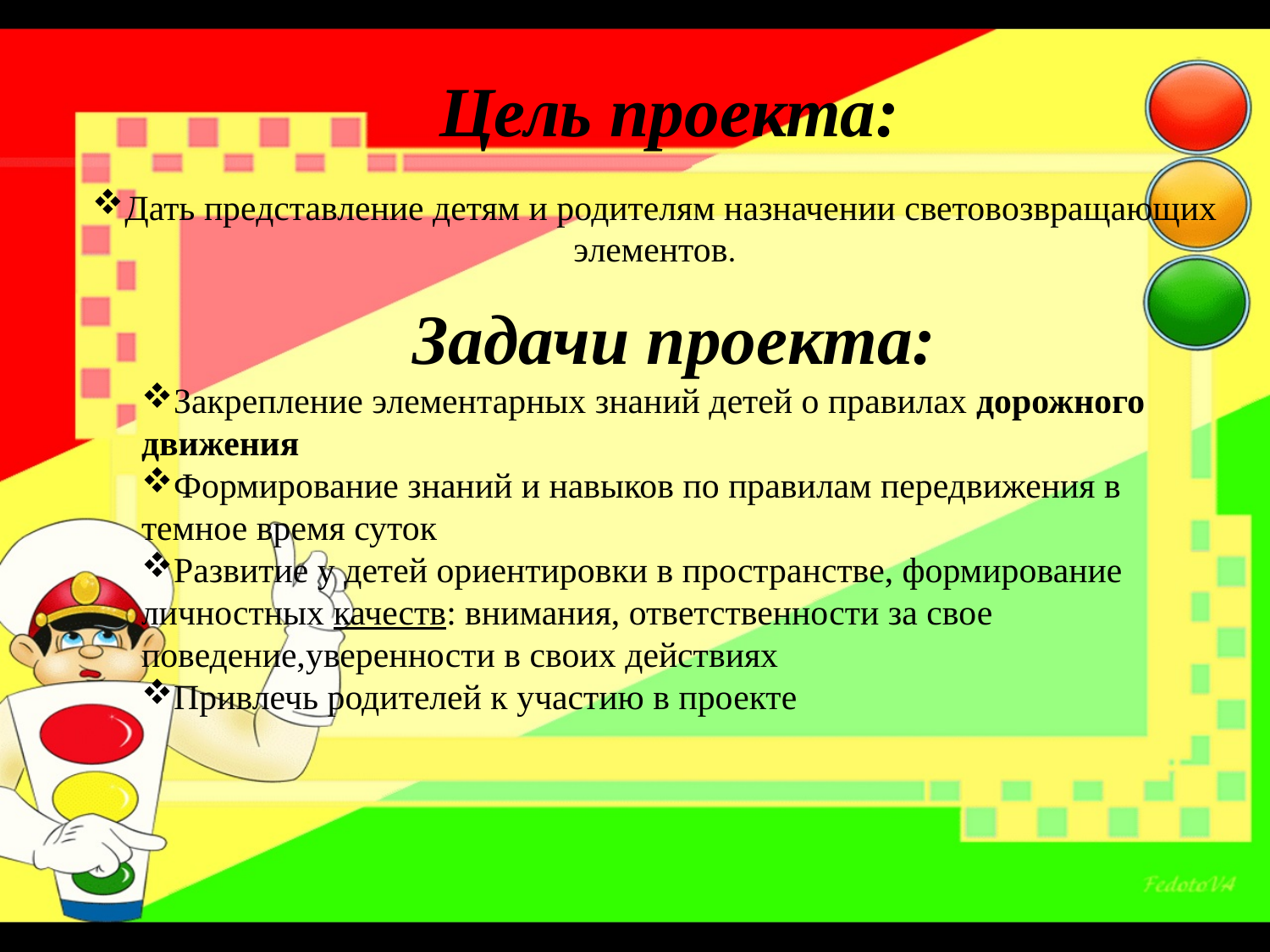

Цель проекта:
Дать представление детям и родителям назначении световозвращающих элементов.
Задачи проекта:
Закрепление элементарных знаний детей о правилах дорожного движения
Формирование знаний и навыков по правилам передвижения в темное время суток
Развитие у детей ориентировки в пространстве, формирование личностных качеств: внимания, ответственности за свое поведение,уверенности в своих действиях
Привлечь родителей к участию в проекте